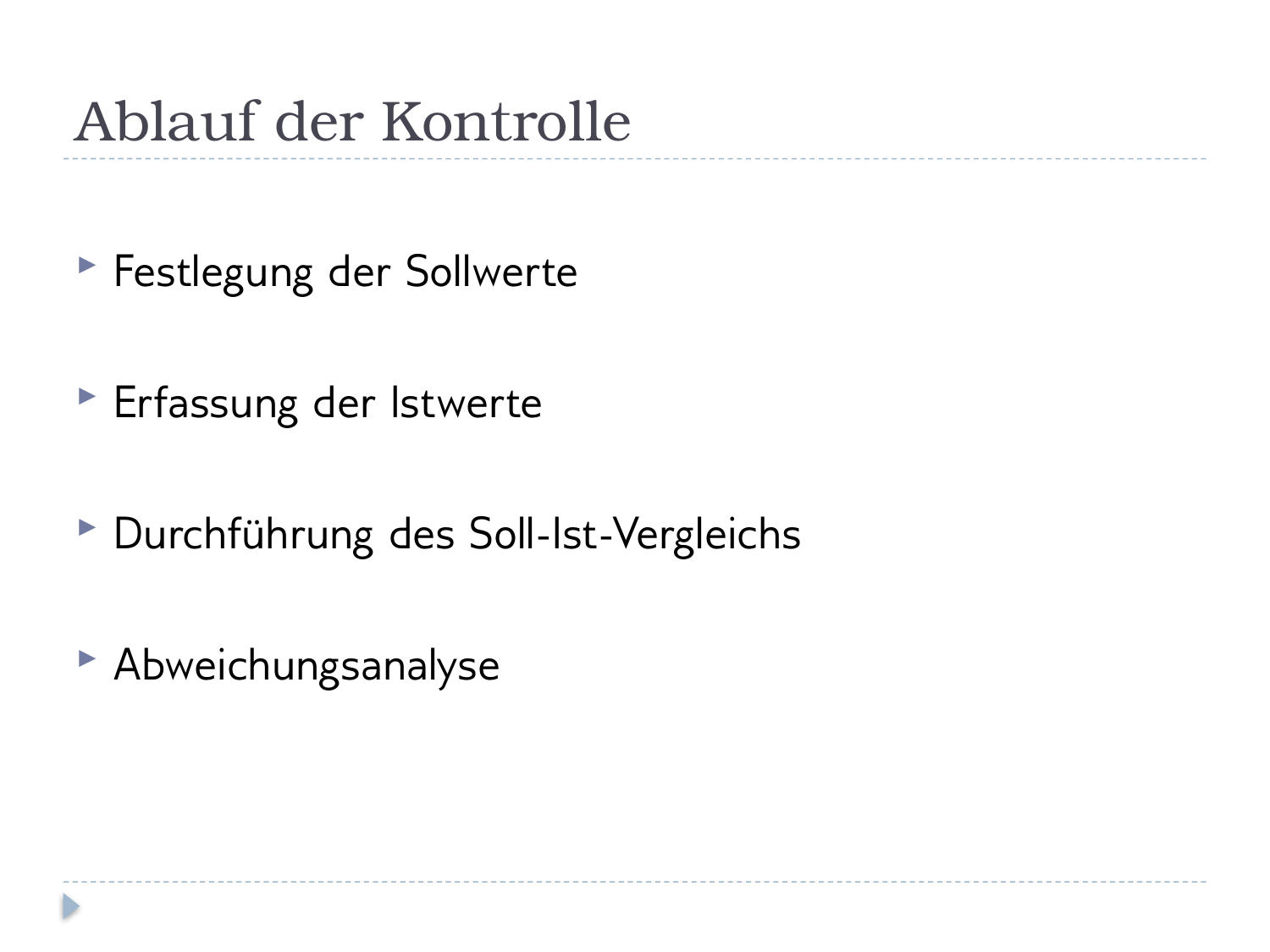

Ablauf der Kontrolle

Festlegung der Sollwerte

Erfassung der Istwerte

Durchführung des Soll-Ist-Vergleichs

Abweichungsanalyse